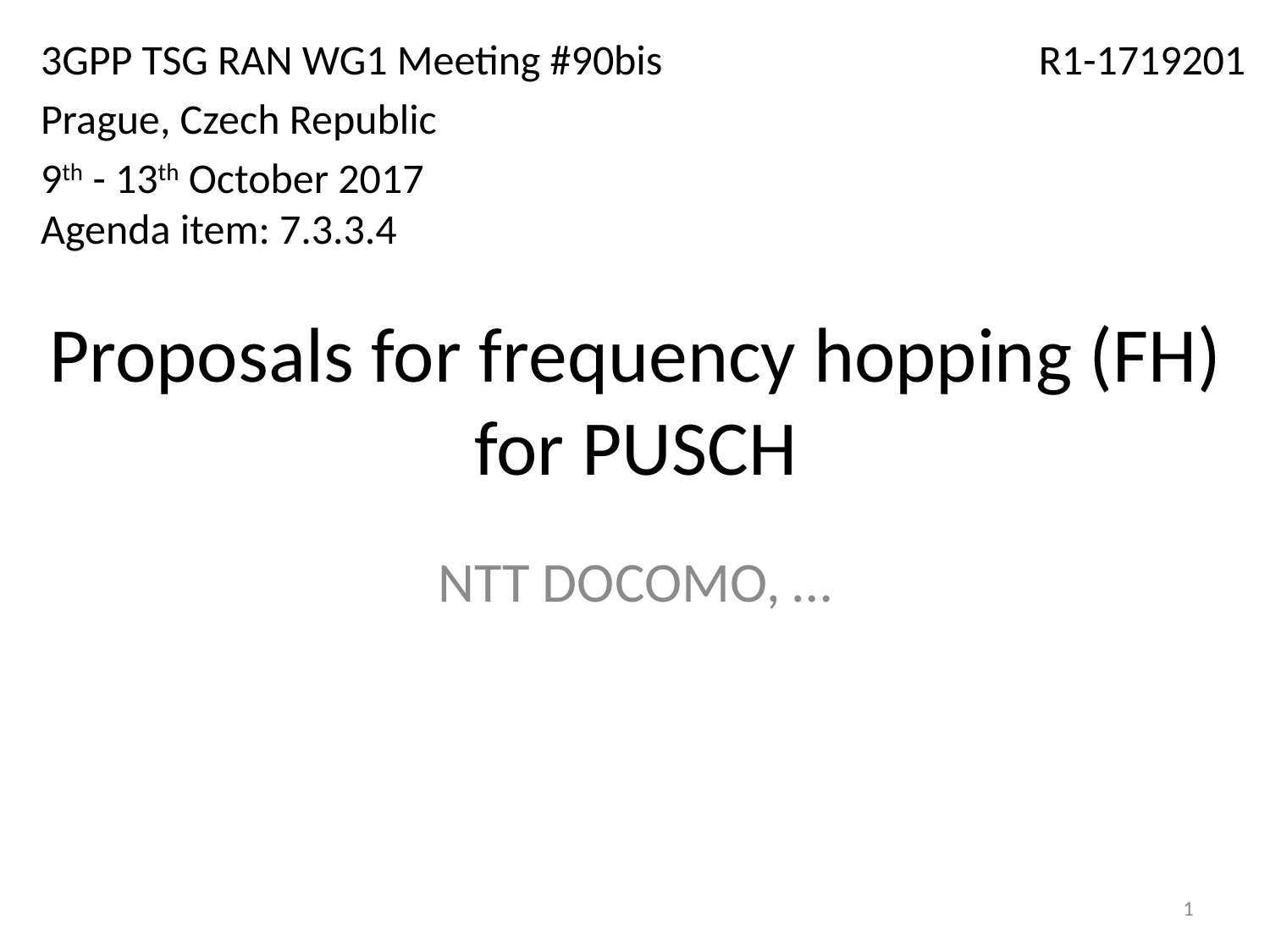

3GPP TSG RAN WG1 Meeting #90bis
Prague, Czech Republic
9th - 13th October 2017
Agenda item: 7.3.3.4
R1-1719201
# Proposals for frequency hopping (FH) for PUSCH
NTT DOCOMO, …
1